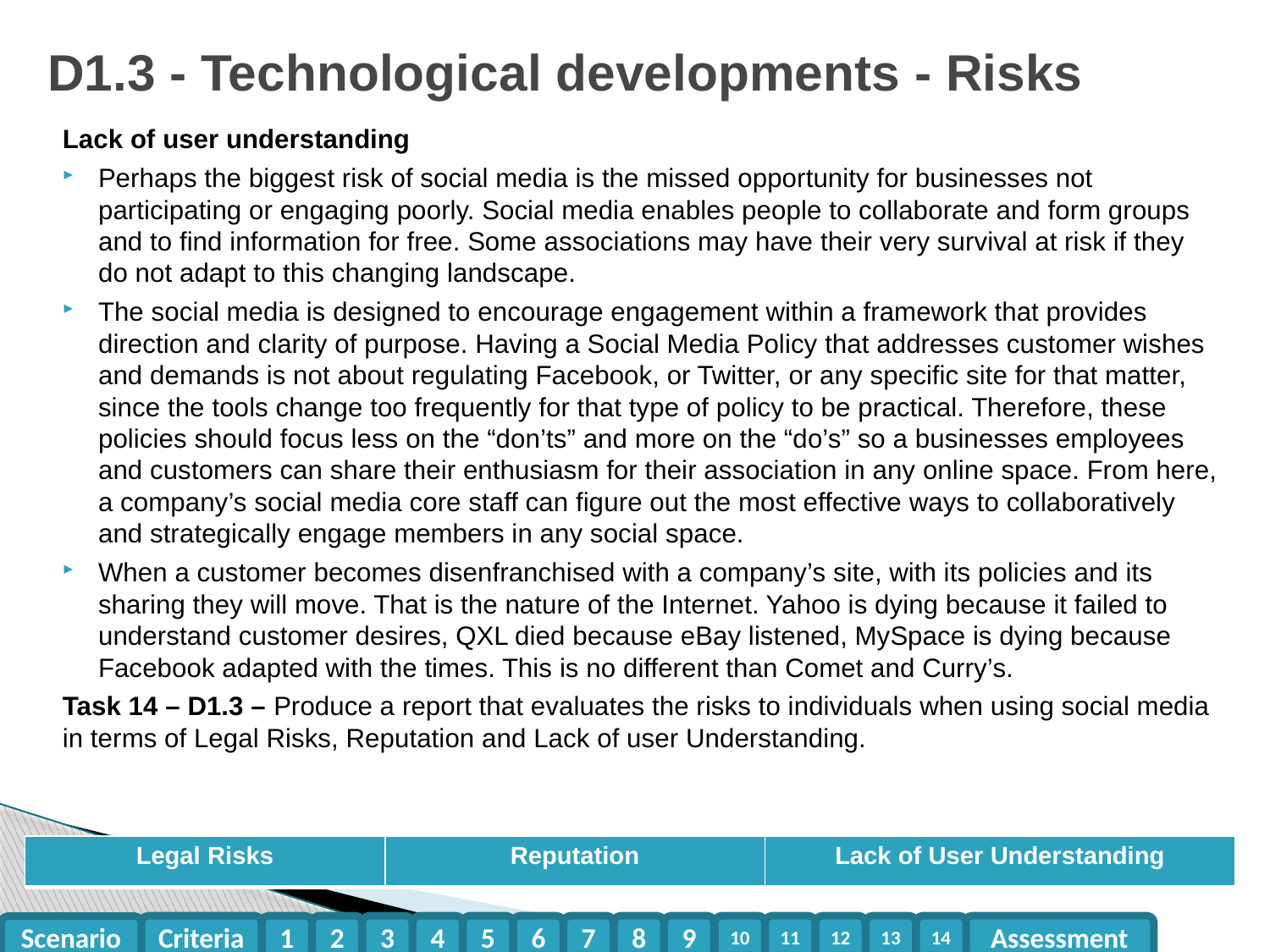

# D1.3 - Technological developments - Risks
Lack of user understanding
Perhaps the biggest risk of social media is the missed opportunity for businesses not participating or engaging poorly. Social media enables people to collaborate and form groups and to find information for free. Some associations may have their very survival at risk if they do not adapt to this changing landscape.
The social media is designed to encourage engagement within a framework that provides direction and clarity of purpose. Having a Social Media Policy that addresses customer wishes and demands is not about regulating Facebook, or Twitter, or any specific site for that matter, since the tools change too frequently for that type of policy to be practical. Therefore, these policies should focus less on the “don’ts” and more on the “do’s” so a businesses employees and customers can share their enthusiasm for their association in any online space. From here, a company’s social media core staff can figure out the most effective ways to collaboratively and strategically engage members in any social space.
When a customer becomes disenfranchised with a company’s site, with its policies and its sharing they will move. That is the nature of the Internet. Yahoo is dying because it failed to understand customer desires, QXL died because eBay listened, MySpace is dying because Facebook adapted with the times. This is no different than Comet and Curry’s.
Task 14 – D1.3 – Produce a report that evaluates the risks to individuals when using social media in terms of Legal Risks, Reputation and Lack of user Understanding.

| Legal Risks | Reputation | Lack of User Understanding |
| --- | --- | --- |